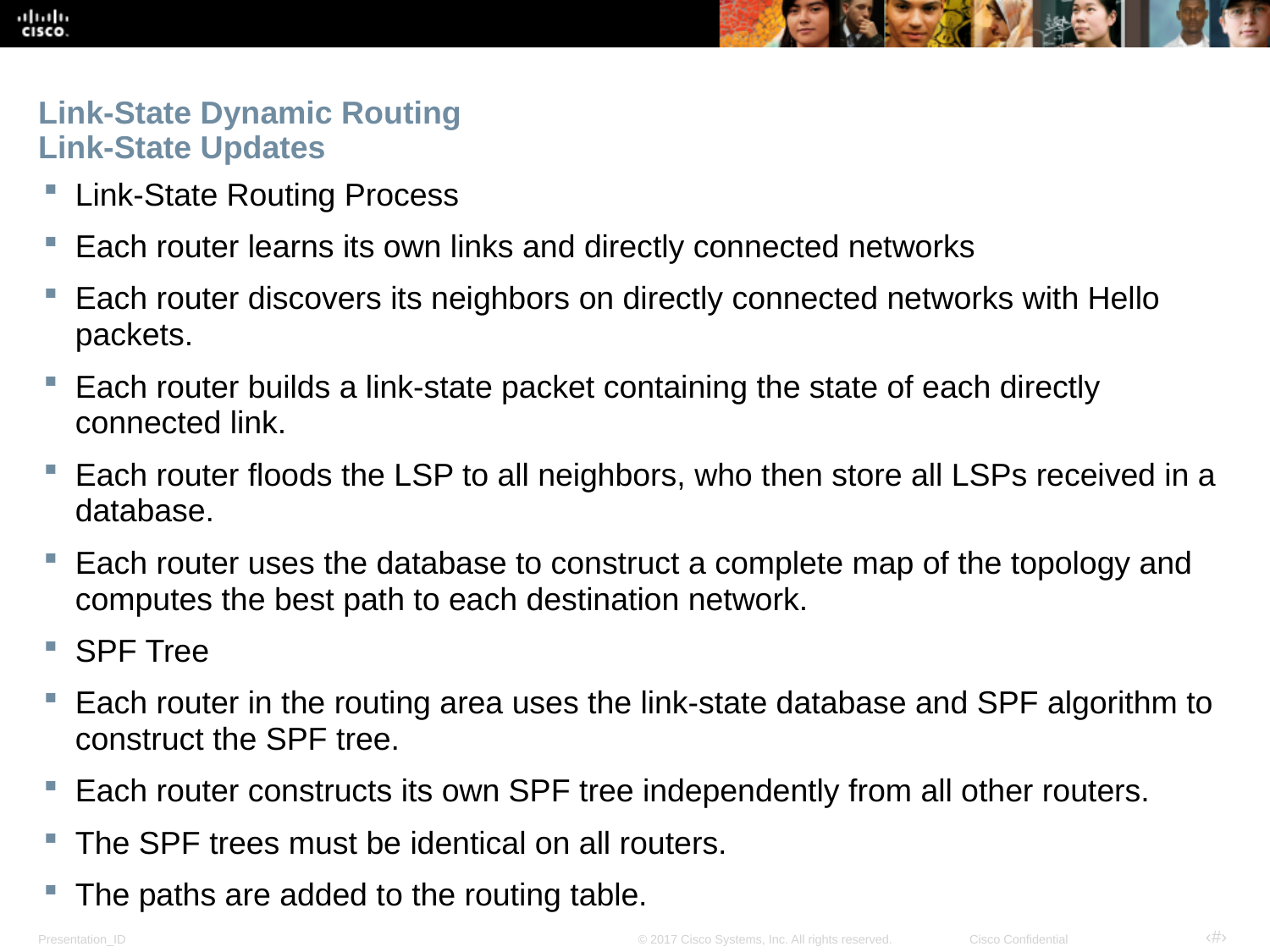

# Link-State Dynamic Routing Link-State Updates
Link-State Routing Process
Each router learns its own links and directly connected networks
Each router discovers its neighbors on directly connected networks with Hello packets.
Each router builds a link-state packet containing the state of each directly connected link.
Each router floods the LSP to all neighbors, who then store all LSPs received in a database.
Each router uses the database to construct a complete map of the topology and computes the best path to each destination network.
SPF Tree
Each router in the routing area uses the link-state database and SPF algorithm to construct the SPF tree.
Each router constructs its own SPF tree independently from all other routers.
The SPF trees must be identical on all routers.
The paths are added to the routing table.